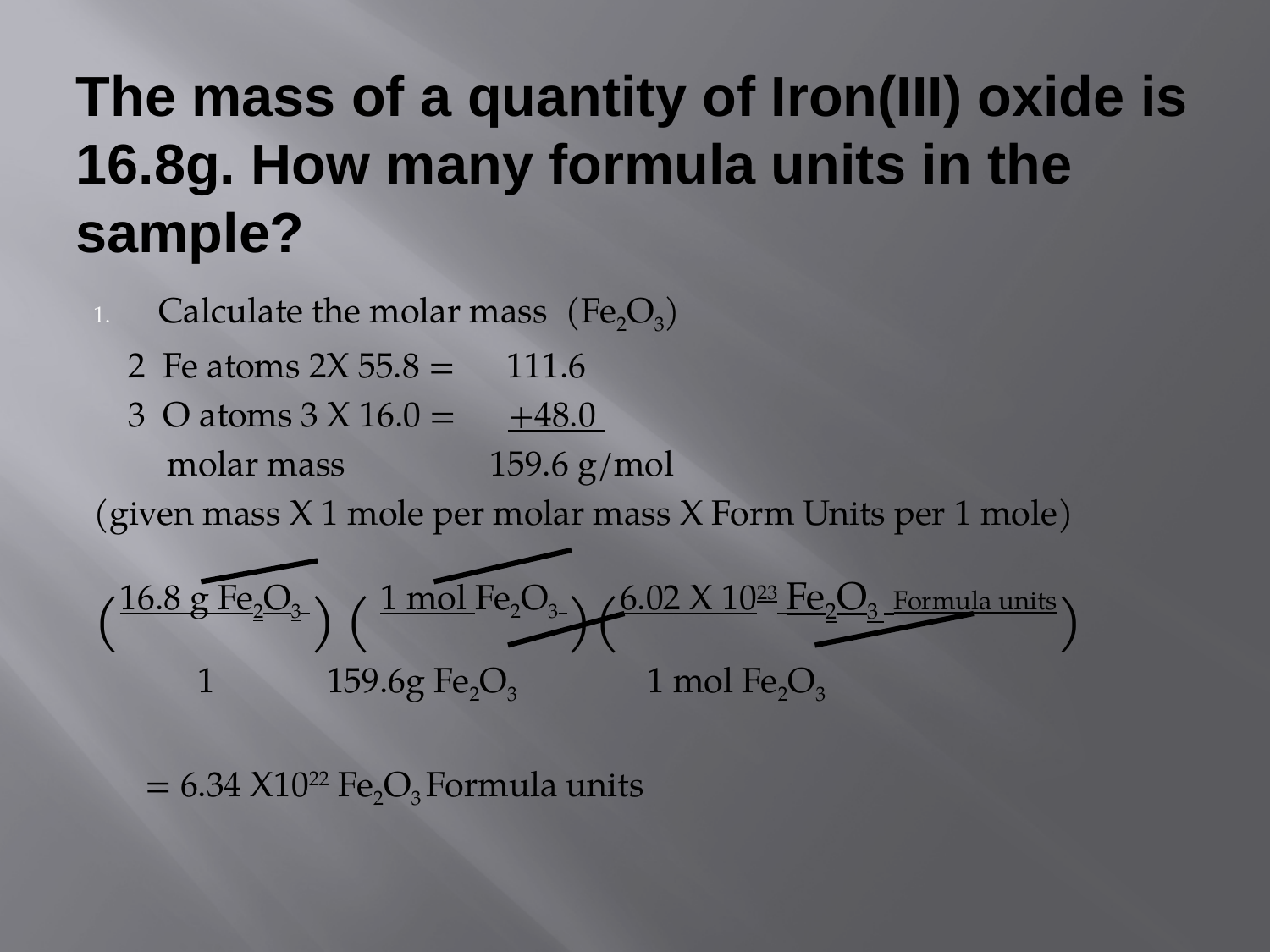

# The mass of a quantity of Iron(III) oxide is 16.8g. How many formula units in the sample?

Calculate the molar mass  (Fe2O3)
    2  Fe atoms 2X 55.8 =      111.6
    3  O atoms 3 X 16.0 =      +48.0
		 molar mass	       159.6 g/mol
(given mass X 1 mole per molar mass X Form Units per 1 mole)
(16.8 g Fe2O3 ) ( 1 mol Fe2O3 )(6.02 X 1023 Fe2O3  Formula units)
            1	         159.6g Fe2O3               1 mol Fe2O3

      = 6.34 X1022 Fe2O3 Formula units